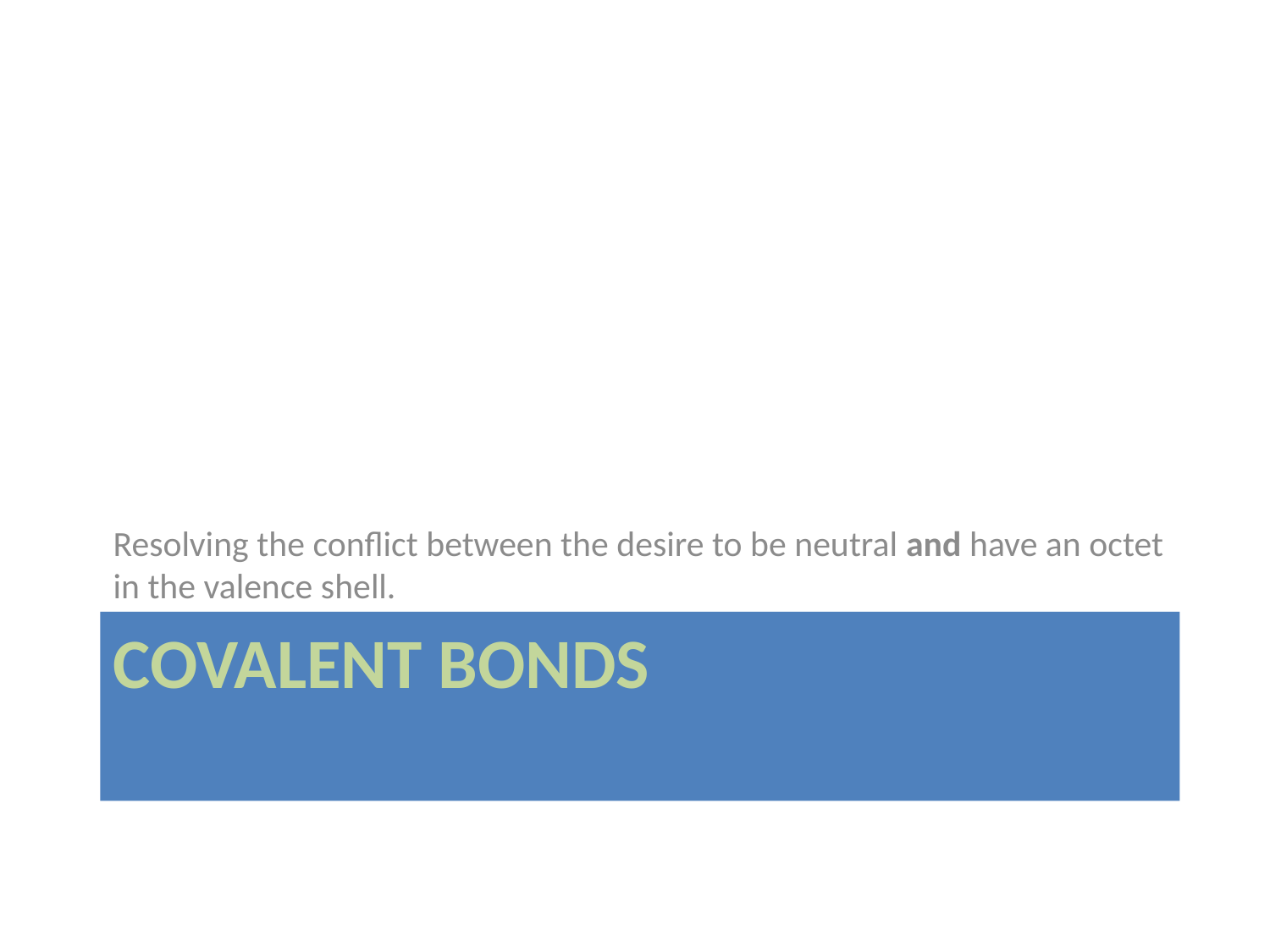

Resolving the conflict between the desire to be neutral and have an octet in the valence shell.
# Covalent Bonds